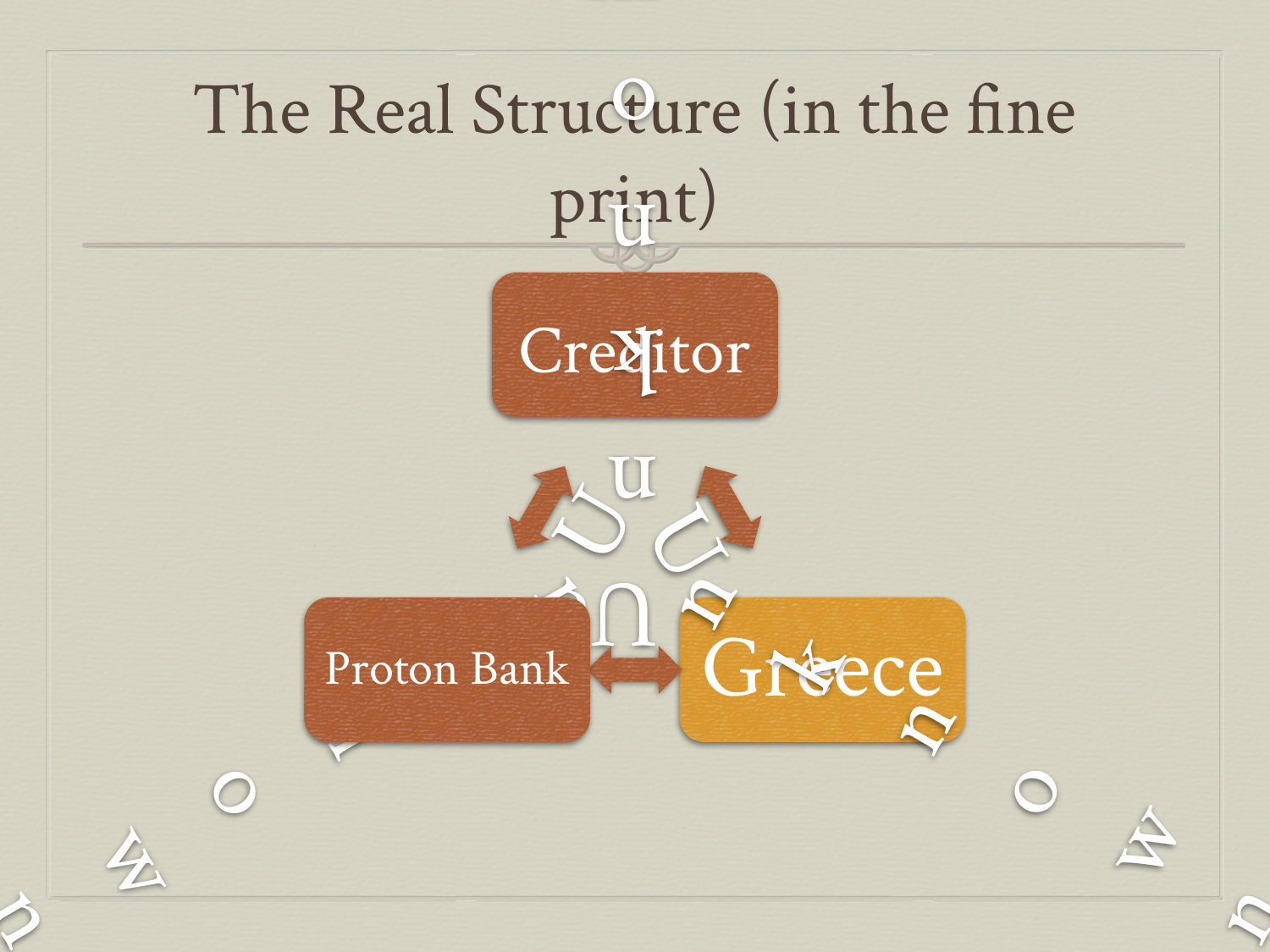

# The Real Structure (in the fine print)
Creditor
Greece
Proton Bank